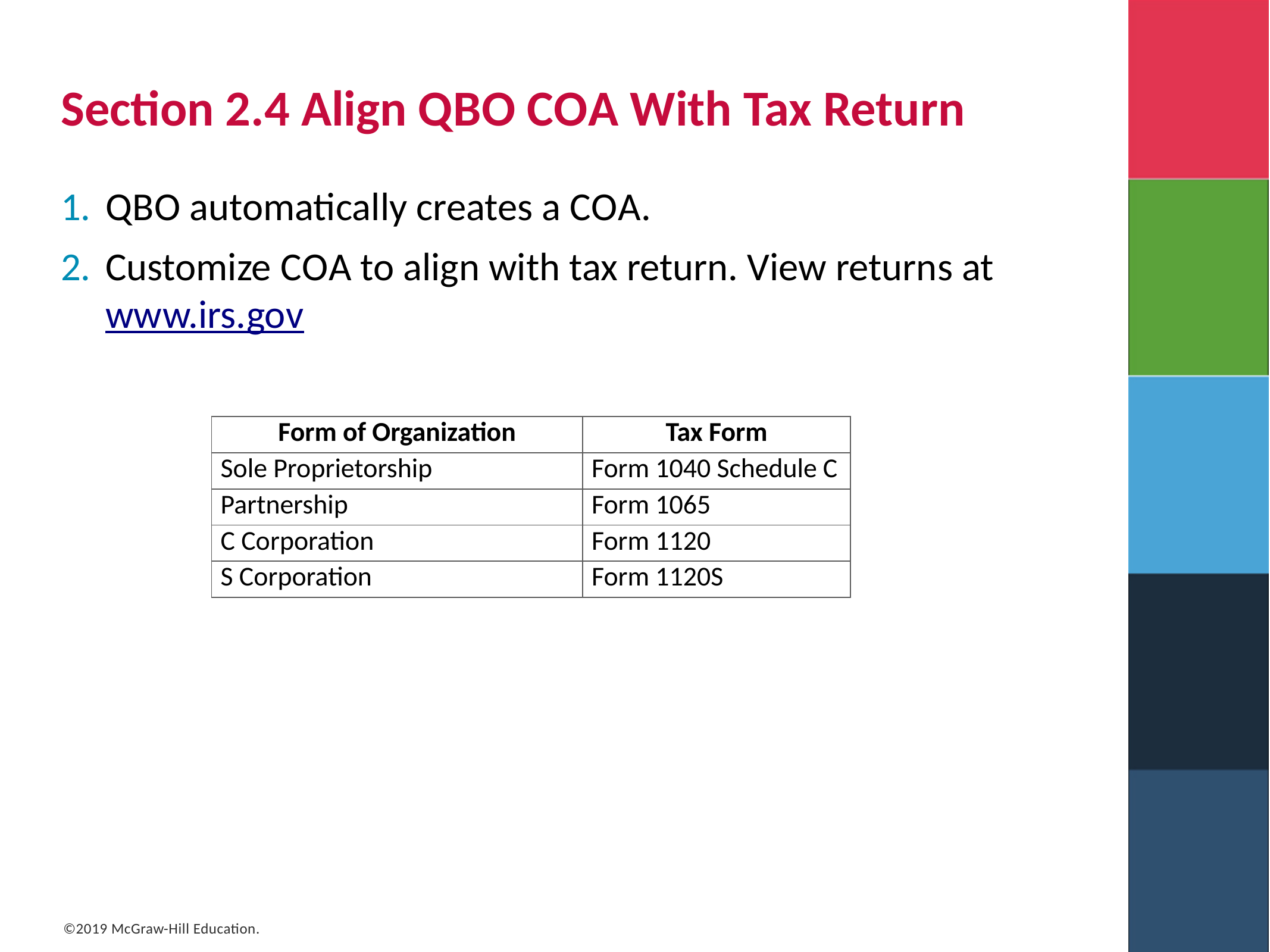

# Section 2.4 Align Q B O C O A With Tax Return
Q B O automatically creates a C O A.
Customize C O A to align with tax return. View returns at www.irs.gov
| Form of Organization | Tax Form |
| --- | --- |
| Sole Proprietorship | Form 1040 Schedule C |
| Partnership | Form 1065 |
| C Corporation | Form 1120 |
| S Corporation | Form 1120S |